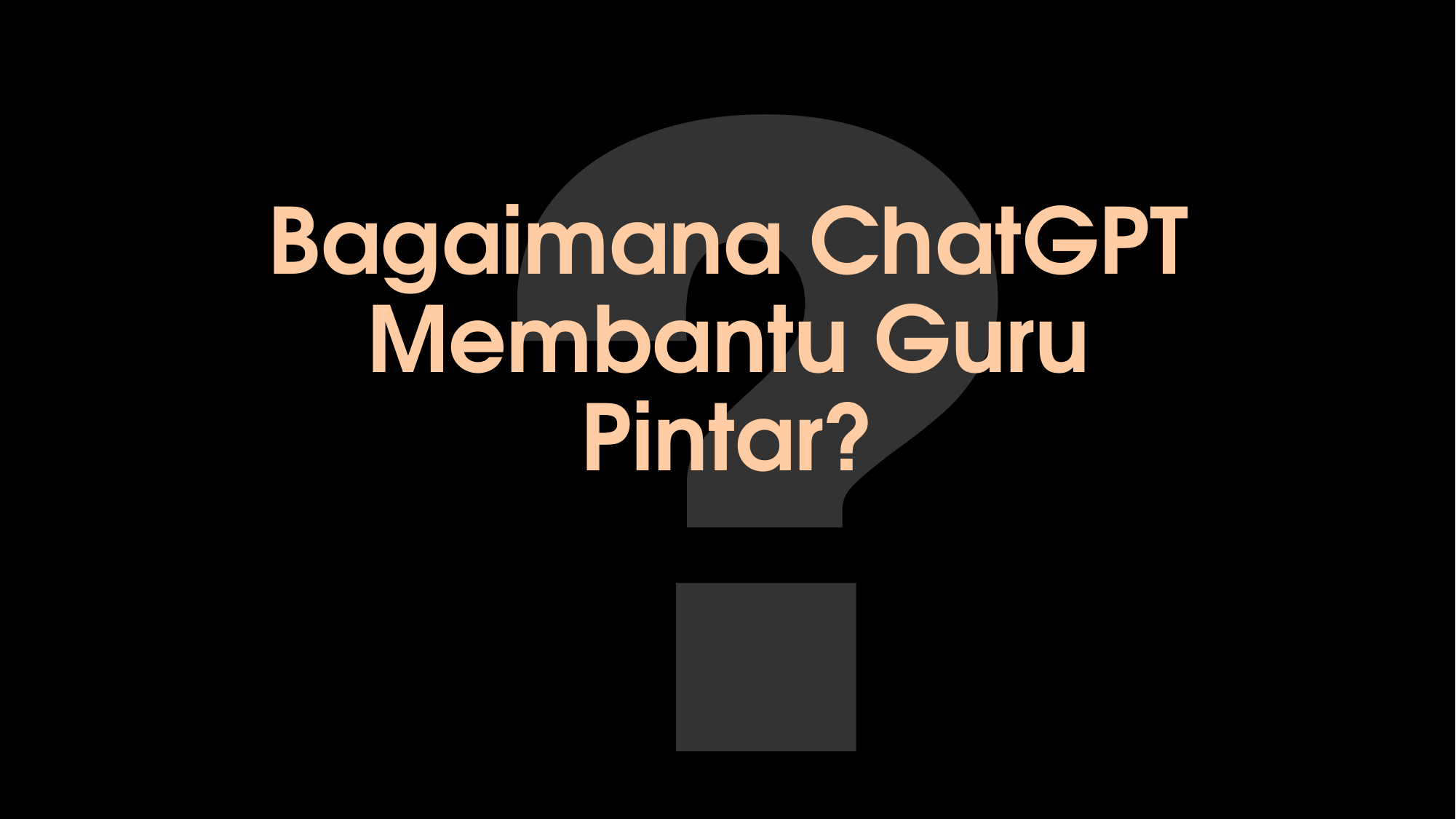

?
# Bagaimana ChatGPT Membantu Guru Pintar?